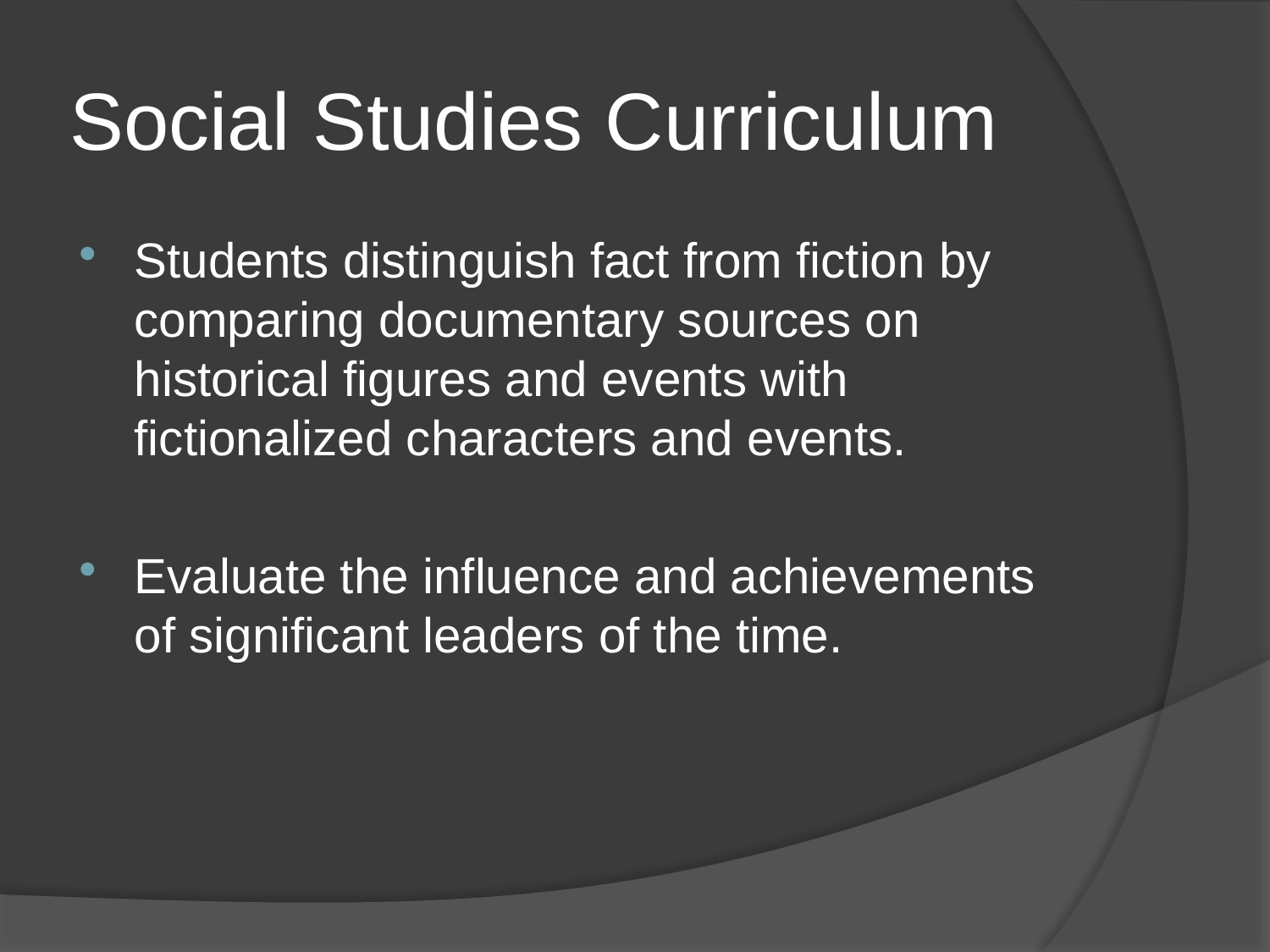

# Social Studies Curriculum
Students distinguish fact from fiction by comparing documentary sources on historical figures and events with fictionalized characters and events.

Evaluate the influence and achievements of significant leaders of the time.